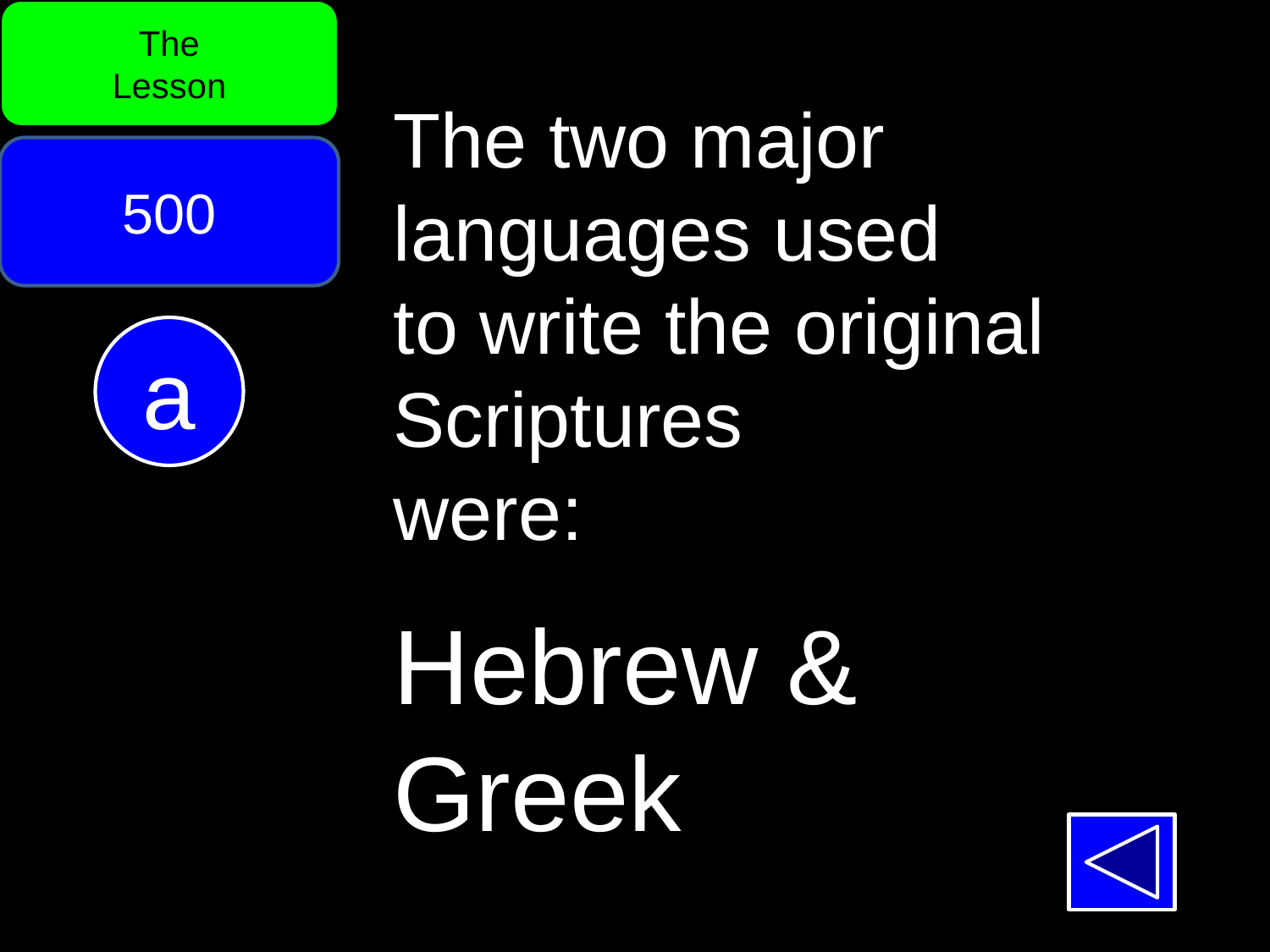

The
Lesson
The two major
languages used
to write the original Scriptures
were:

500
a
Hebrew & Greek